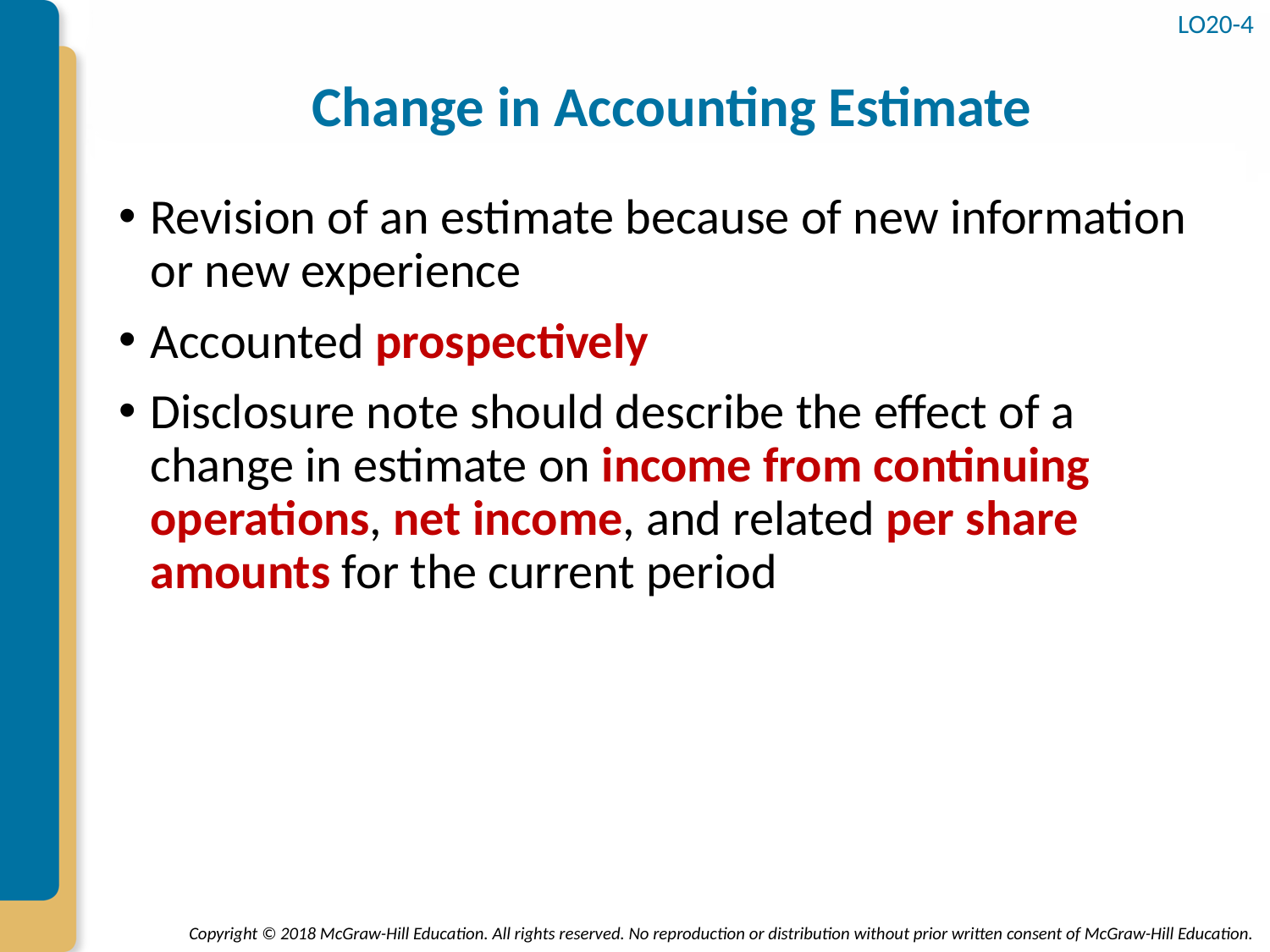

LO20-4
# Change in Accounting Estimate
Revision of an estimate because of new information or new experience
Accounted prospectively
Disclosure note should describe the effect of a change in estimate on income from continuing operations, net income, and related per share amounts for the current period